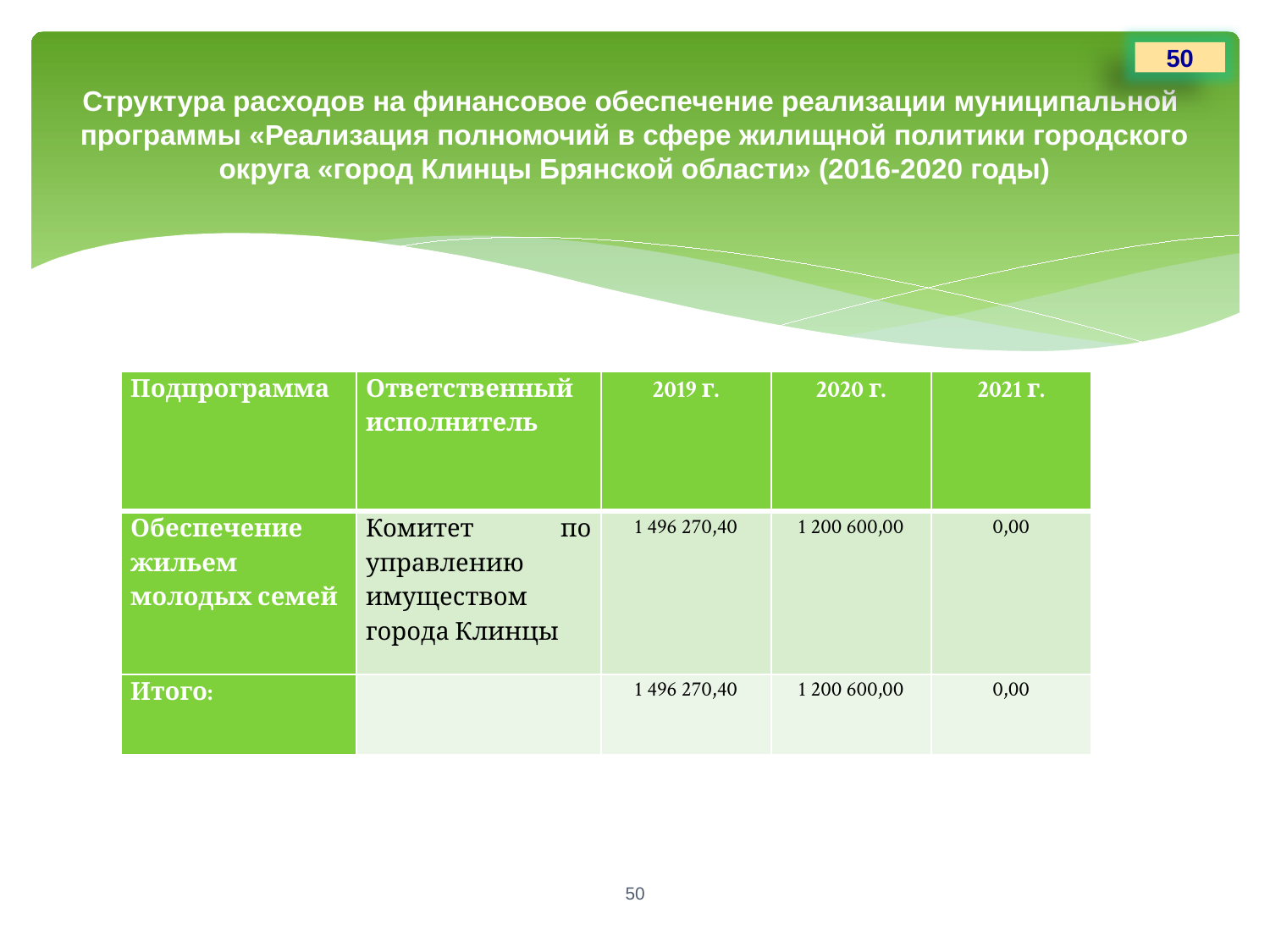

50
# Структура расходов на финансовое обеспечение реализации муниципальной  программы «Реализация полномочий в сфере жилищной политики городского округа «город Клинцы Брянской области» (2016-2020 годы)
| Подпрограмма | Ответственный исполнитель | 2019 г. | 2020 г. | 2021 г. |
| --- | --- | --- | --- | --- |
| Обеспечение жильем молодых семей | Комитет по управлению имуществом города Клинцы | 1 496 270,40 | 1 200 600,00 | 0,00 |
| Итого: |  | 1 496 270,40 | 1 200 600,00 | 0,00 |

Структура расхов на
50